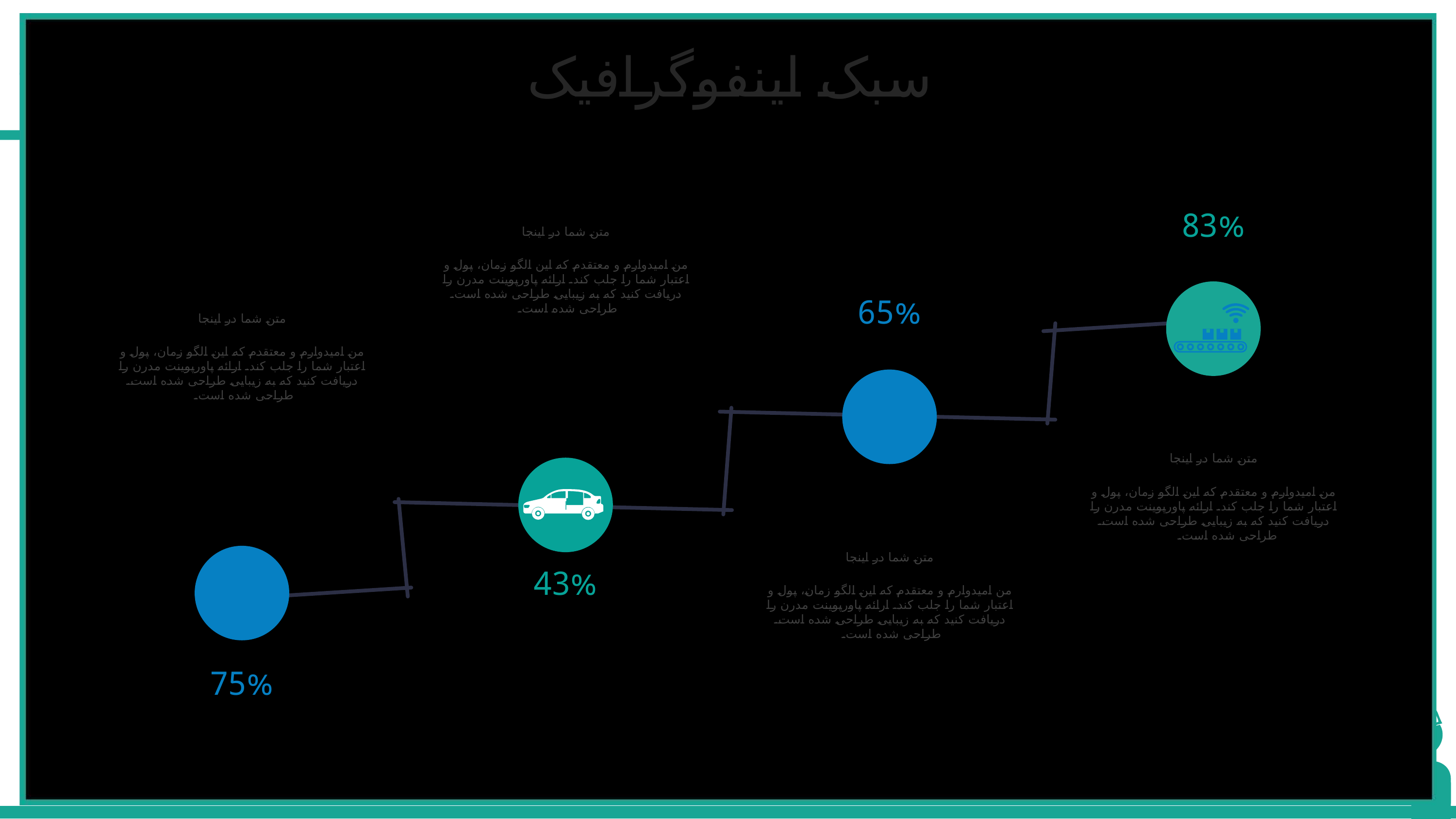

سبک اینفوگرافیک

83%
متن شما در اینجا
من امیدوارم و معتقدم که این الگو زمان، پول و اعتبار شما را جلب کند. ارائه پاورپوینت مدرن را دریافت کنید که به زیبایی طراحی شده است. طراحی شده است.

65%

متن شما در اینجا

من امیدوارم و معتقدم که این الگو زمان، پول و اعتبار شما را جلب کند. ارائه پاورپوینت مدرن را دریافت کنید که به زیبایی طراحی شده است. طراحی شده است.

متن شما در اینجا

من امیدوارم و معتقدم که این الگو زمان، پول و اعتبار شما را جلب کند. ارائه پاورپوینت مدرن را دریافت کنید که به زیبایی طراحی شده است. طراحی شده است.

متن شما در اینجا
43%
من امیدوارم و معتقدم که این الگو زمان، پول و اعتبار شما را جلب کند. ارائه پاورپوینت مدرن را دریافت کنید که به زیبایی طراحی شده است. طراحی شده است.

75%